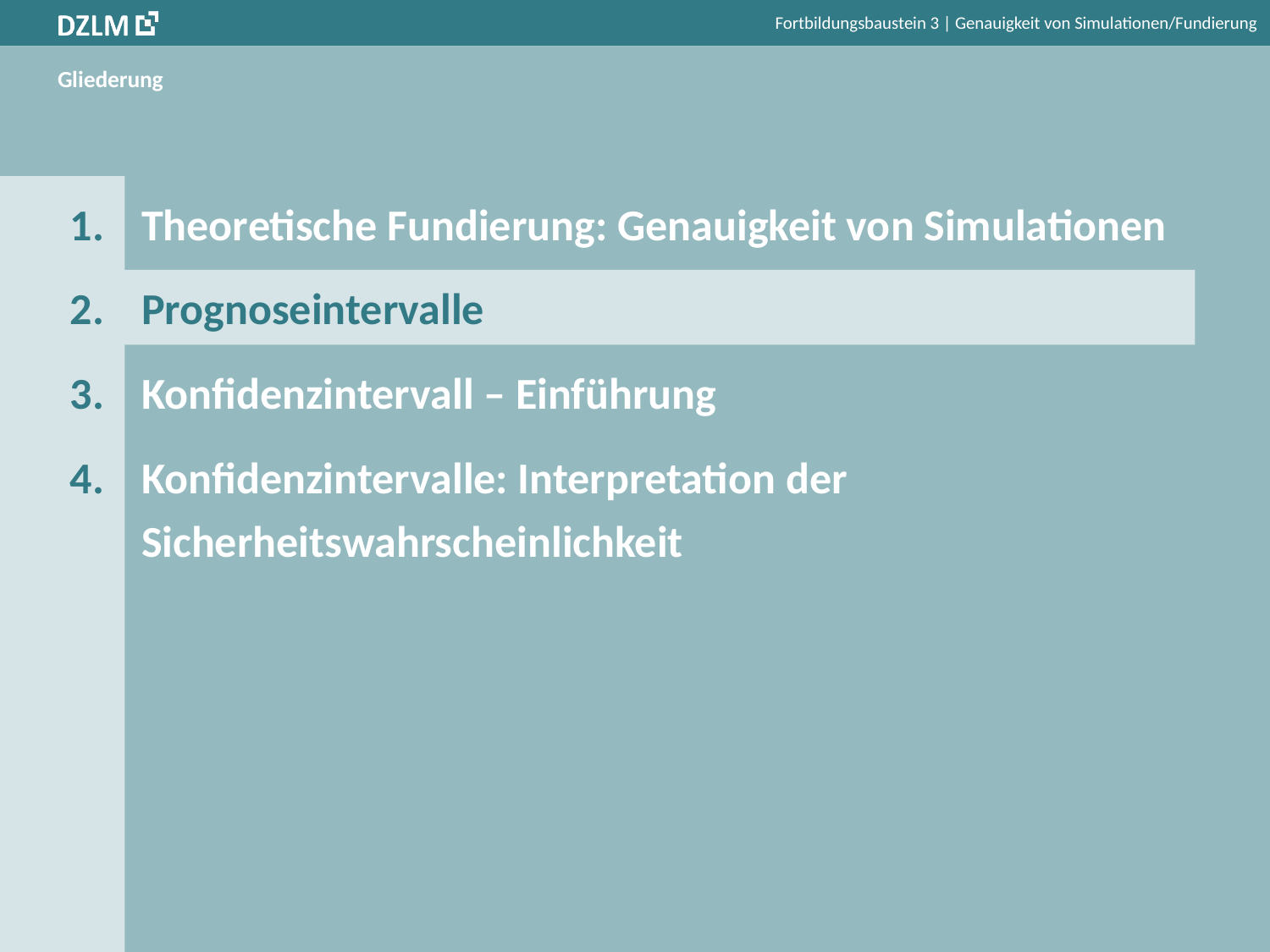

# Gliederung

Theoretische Fundierung: Genauigkeit von Simulationen
Prognoseintervalle
Konfidenzintervall – Einführung
Konfidenzintervalle: Interpretation der Sicherheitswahrscheinlichkeit